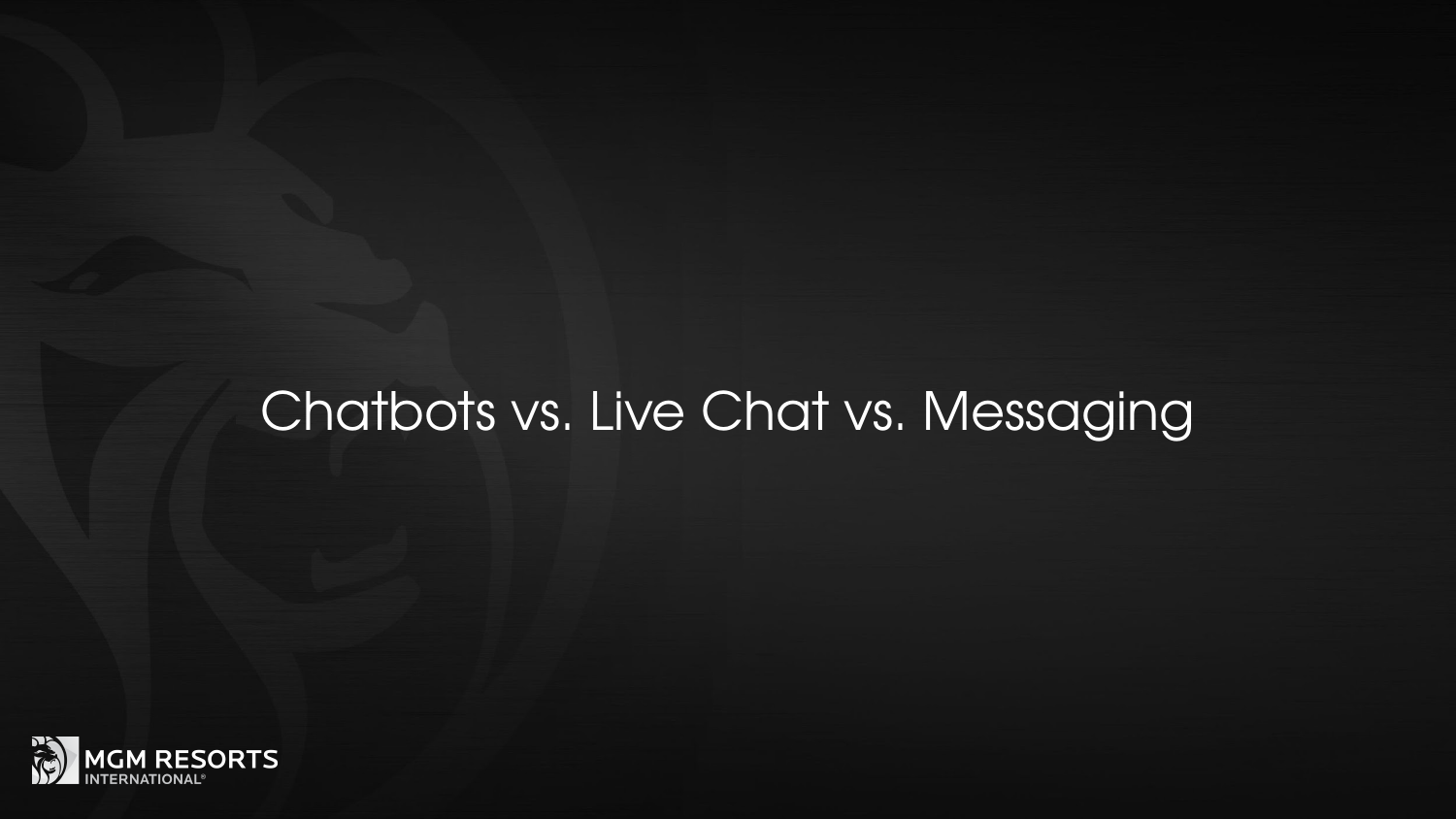

# Chatbots vs. Live Chat vs. Messaging